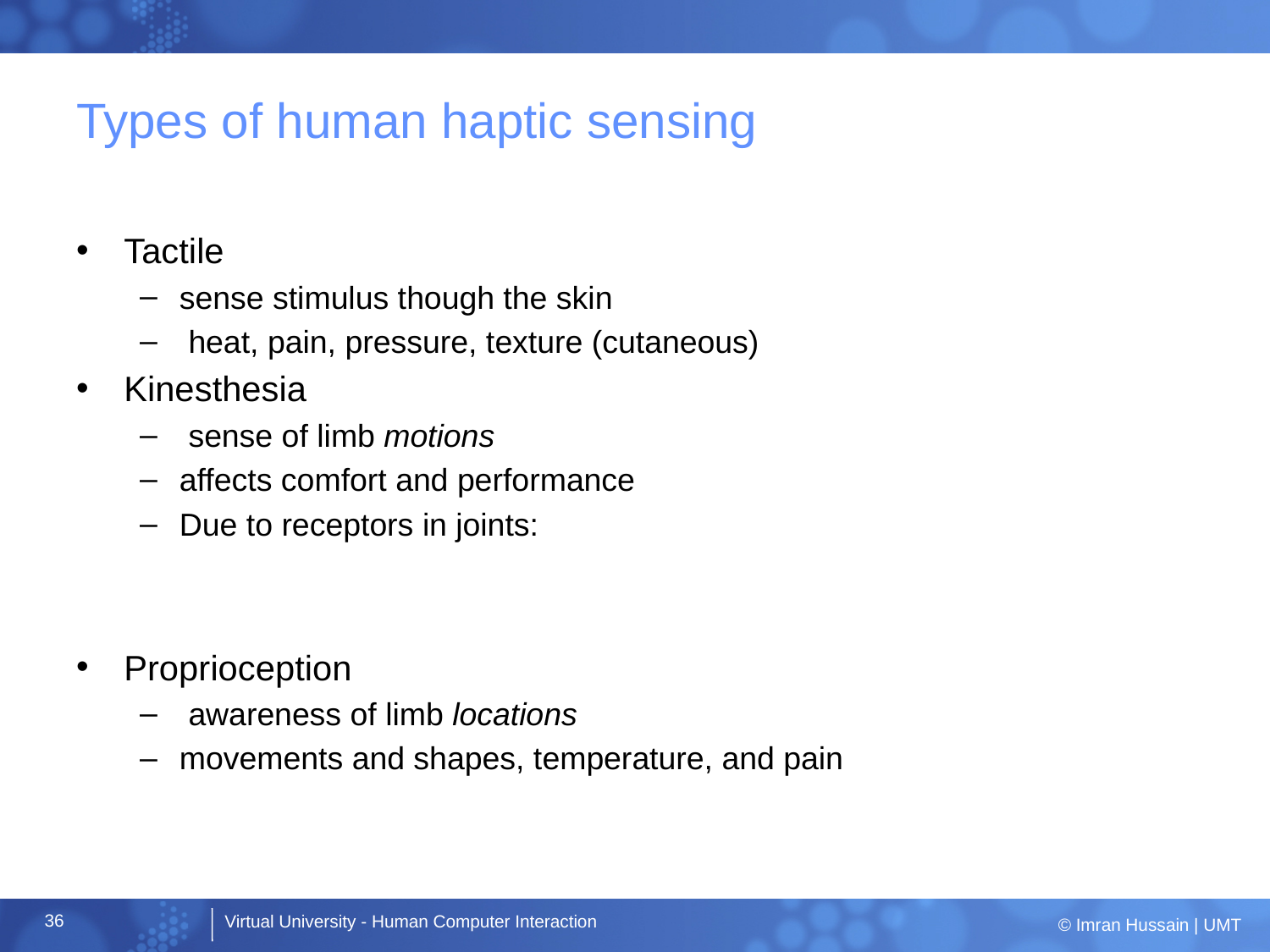

# Types of human haptic sensing
Tactile
sense stimulus though the skin
 heat, pain, pressure, texture (cutaneous)
Kinesthesia
 sense of limb motions
affects comfort and performance
Due to receptors in joints:

Proprioception
 awareness of limb locations
movements and shapes, temperature, and pain